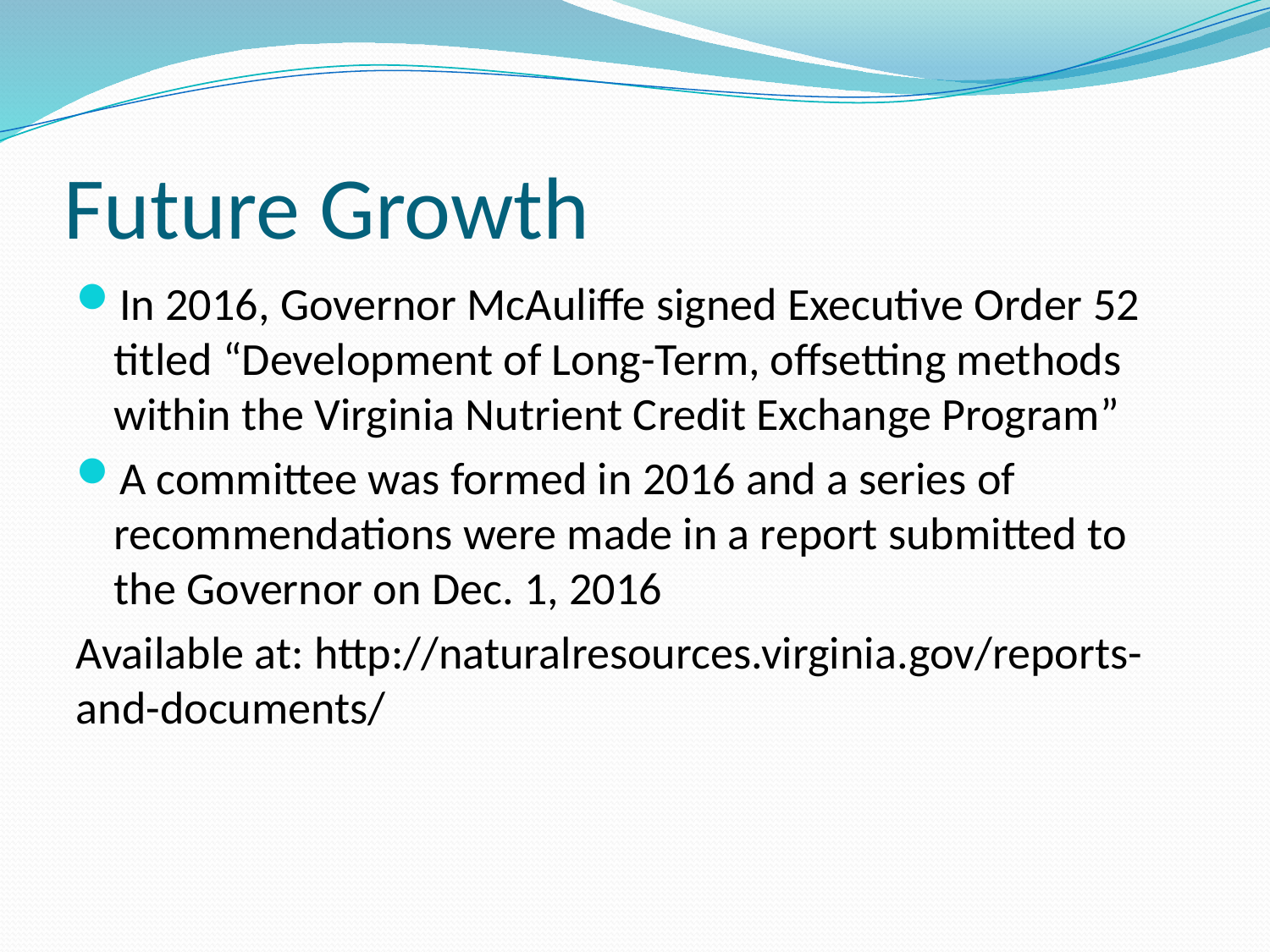

# Future Growth
In 2016, Governor McAuliffe signed Executive Order 52 titled “Development of Long-Term, offsetting methods within the Virginia Nutrient Credit Exchange Program”
A committee was formed in 2016 and a series of recommendations were made in a report submitted to the Governor on Dec. 1, 2016
Available at: http://naturalresources.virginia.gov/reports-and-documents/